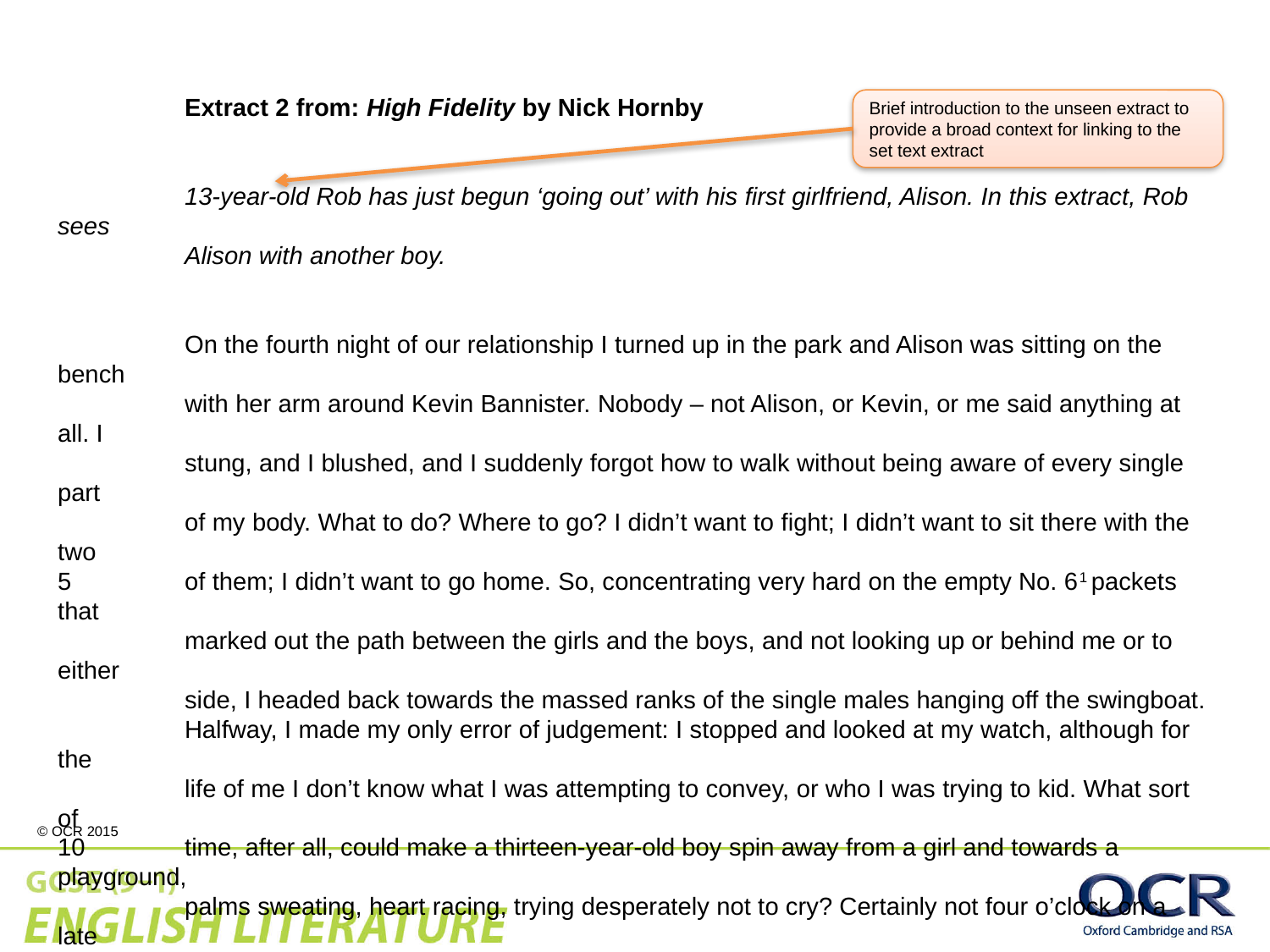

Extract 2 from: High Fidelity by Nick Hornby

	13-year-old Rob has just begun ‘going out’ with his first girlfriend, Alison. In this extract, Rob sees
	Alison with another boy.

	On the fourth night of our relationship I turned up in the park and Alison was sitting on the bench
	with her arm around Kevin Bannister. Nobody – not Alison, or Kevin, or me said anything at all. I
	stung, and I blushed, and I suddenly forgot how to walk without being aware of every single part
	of my body. What to do? Where to go? I didn’t want to fight; I didn’t want to sit there with the two
5	of them; I didn’t want to go home. So, concentrating very hard on the empty No. 61 packets that
	marked out the path between the girls and the boys, and not looking up or behind me or to either
	side, I headed back towards the massed ranks of the single males hanging off the swingboat.
	Halfway, I made my only error of judgement: I stopped and looked at my watch, although for the
	life of me I don’t know what I was attempting to convey, or who I was trying to kid. What sort of
10	time, after all, could make a thirteen-year-old boy spin away from a girl and towards a playground,
	palms sweating, heart racing, trying desperately not to cry? Certainly not four o’clock on a late
	September afternoon.

	1 A popular brand of cigarettes
Brief introduction to the unseen extract to provide a broad context for linking to the set text extract